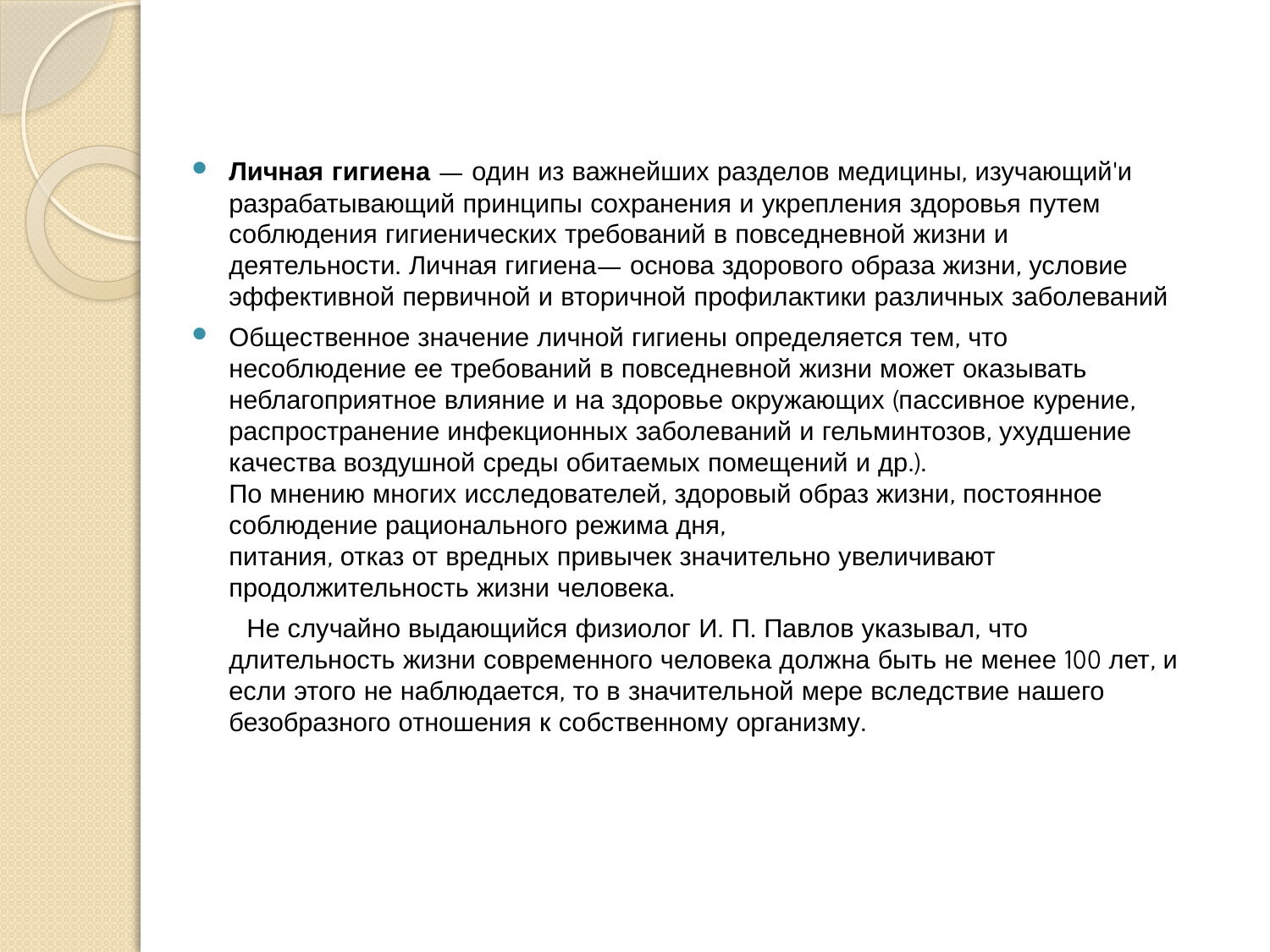

Личная гигиена — один из важнейших разделов медицины, изучающий'и разрабатывающий принципы сохранения и укрепления здоровья путем соблюдения гигиенических требований в повседневной жизни и деятельности. Личная гигиена— основа здорового образа жизни, условие эффективной первичной и вторичной профилактики различных заболеваний
Общественное значение личной гигиены определяется тем, что несоблюдение ее требований в повседневной жизни может оказывать неблагоприятное влияние и на здоровье окружающих (пассивное курение, распространение инфекционных заболеваний и гельминтозов, ухудшение качества воздушной среды обитаемых помещений и др.).
По мнению многих исследователей, здоровый образ жизни, постоянное соблюдение рационального режима дня,
питания, отказ от вредных привычек значительно увеличивают продолжительность жизни человека.
       Не случайно выдающийся физиолог И. П. Павлов указывал, что длительность жизни современного человека должна быть не менее 100 лет, и если этого не наблюдается, то в значительной мере вследствие нашего безобразного отношения к собственному организму.